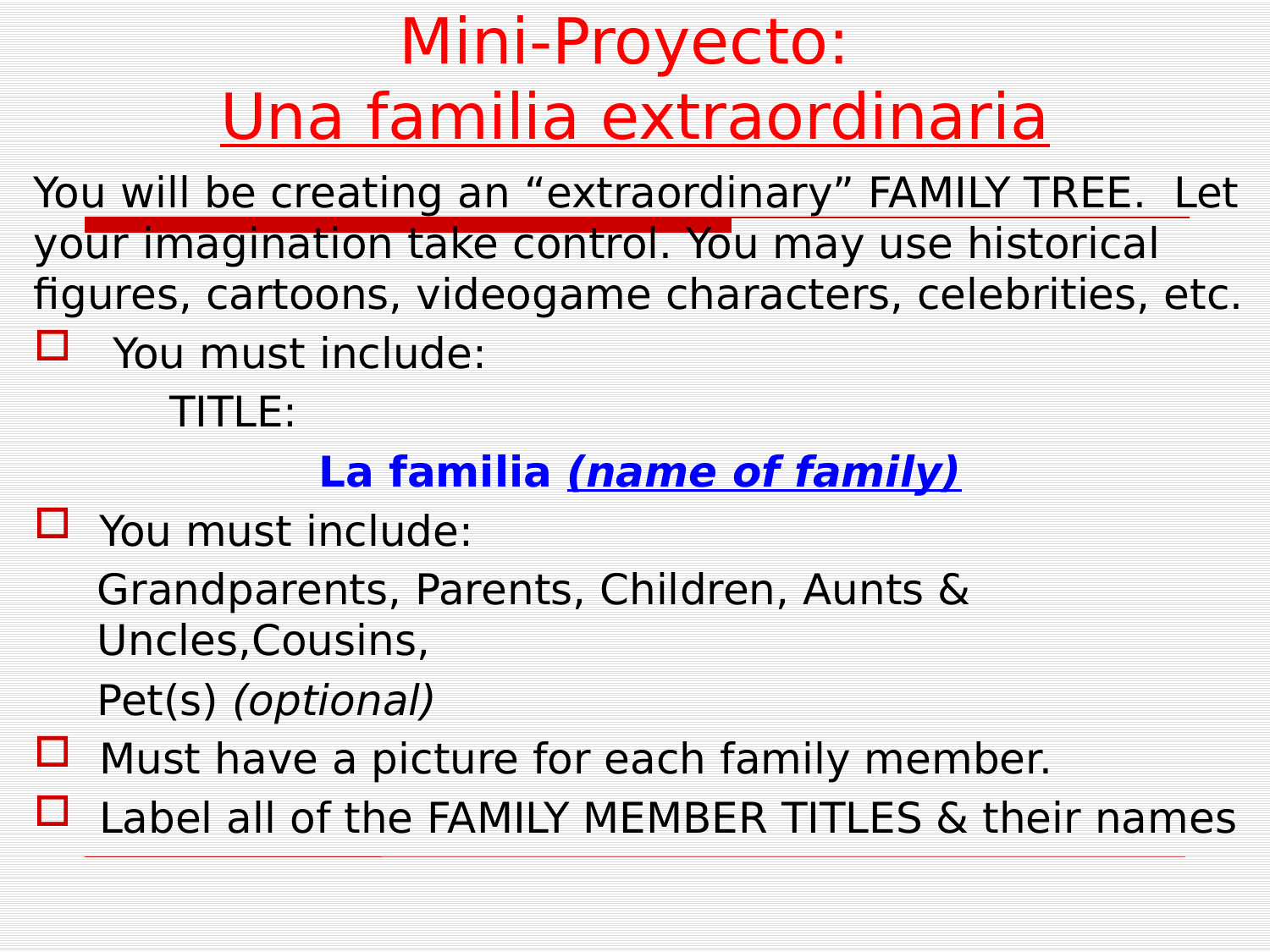

# Mini-Proyecto: Una familia extraordinaria
You will be creating an “extraordinary” FAMILY TREE.  Let your imagination take control. You may use historical figures, cartoons, videogame characters, celebrities, etc.
 You must include:
          TITLE:
La familia (name of family)
You must include:
Grandparents, Parents, Children, Aunts & Uncles,Cousins,
Pet(s) (optional)
Must have a picture for each family member.
Label all of the FAMILY MEMBER TITLES & their names